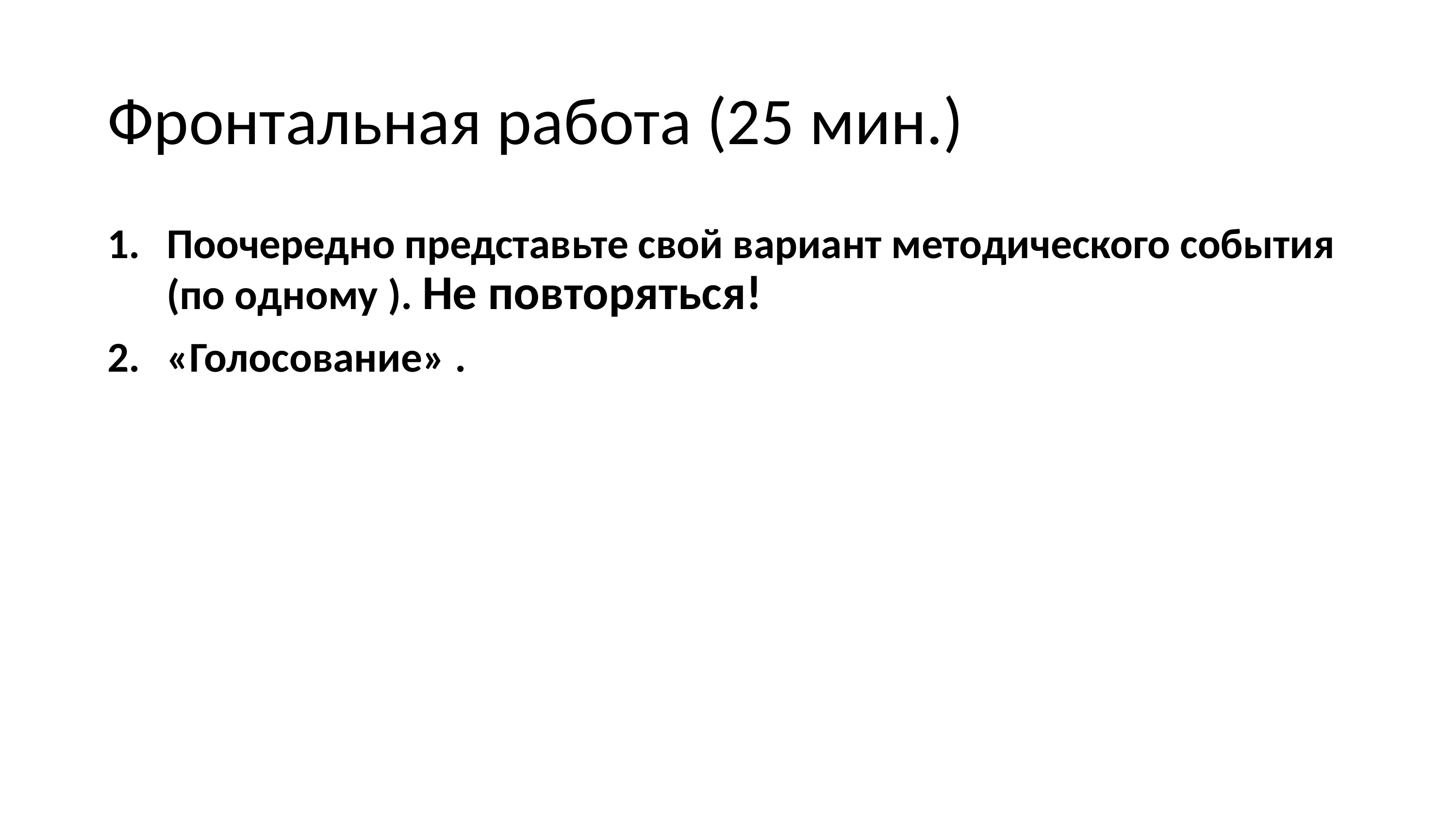

# Фронтальная работа (25 мин.)
Поочередно представьте свой вариант методического события (по одному ). Не повторяться!
«Голосование» .